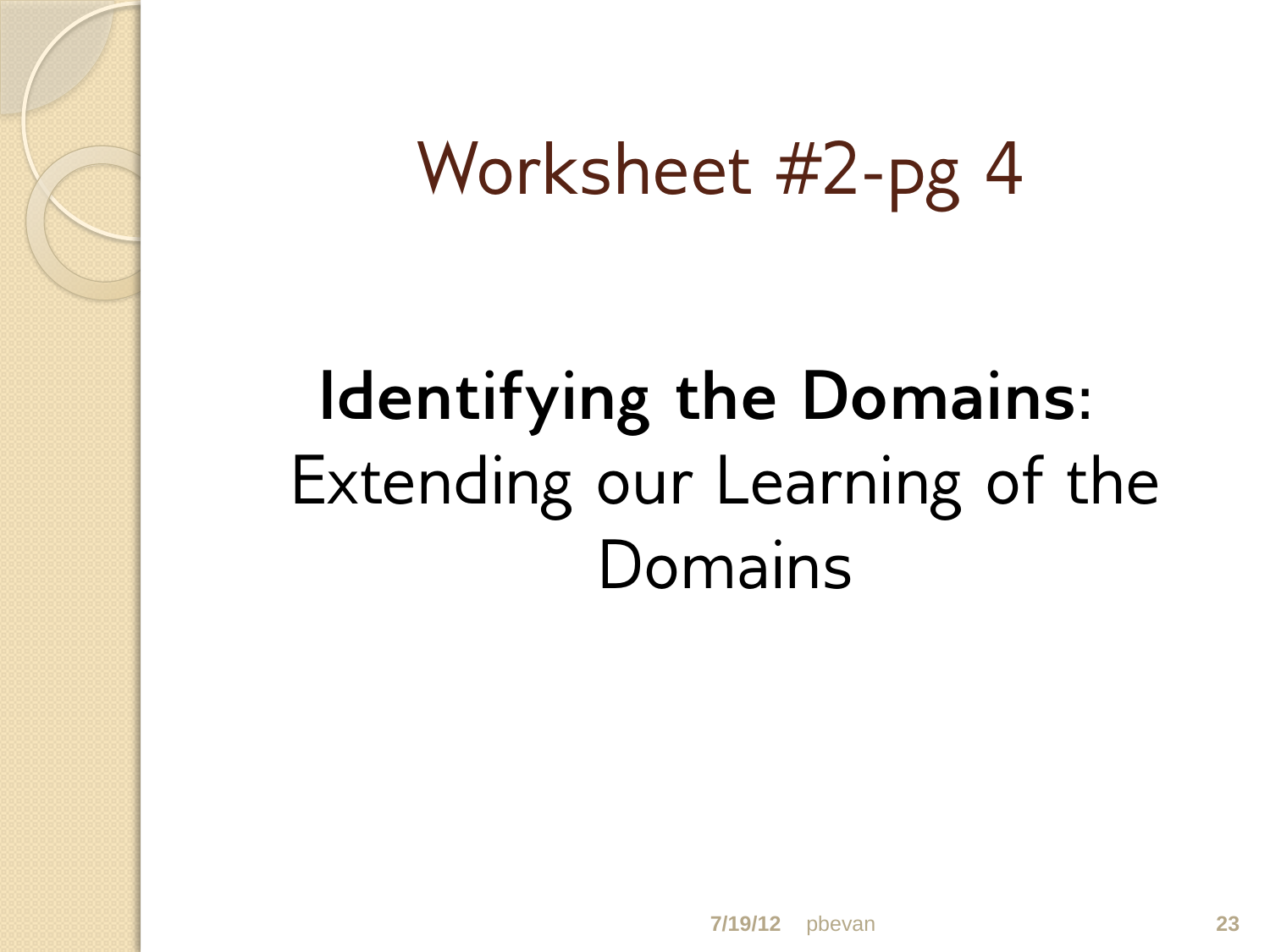

# Worksheet #2-pg 4

Identifying the Domains: Extending our Learning of the Domains
7/19/12
pbevan
23